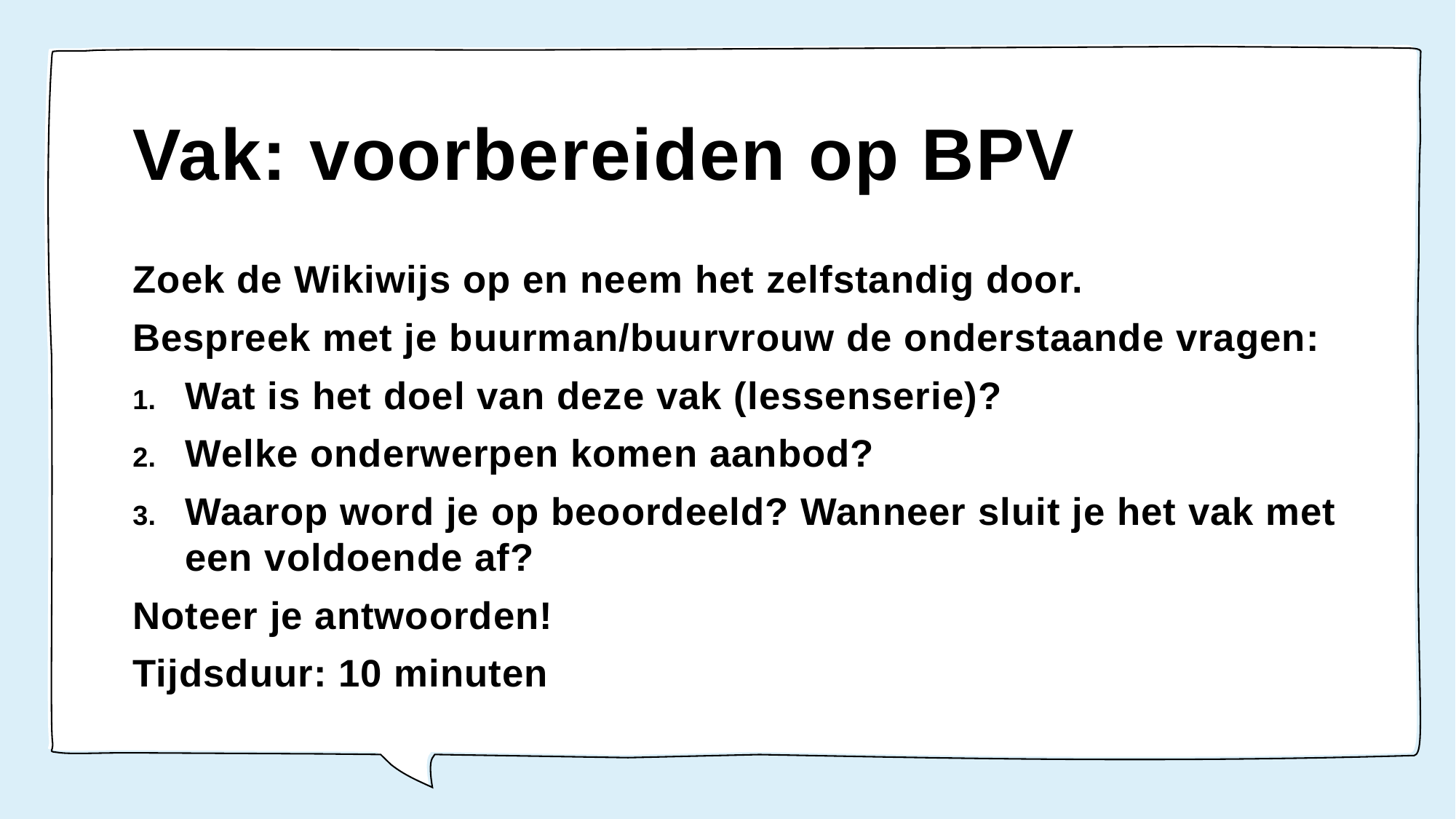

# Vak: voorbereiden op BPV
Zoek de Wikiwijs op en neem het zelfstandig door.
Bespreek met je buurman/buurvrouw de onderstaande vragen:
Wat is het doel van deze vak (lessenserie)?​​
Welke onderwerpen komen aanbod?
Waarop word je op beoordeeld? Wanneer sluit je het vak met een voldoende af? ​
Noteer je antwoorden!
Tijdsduur: 10 minuten